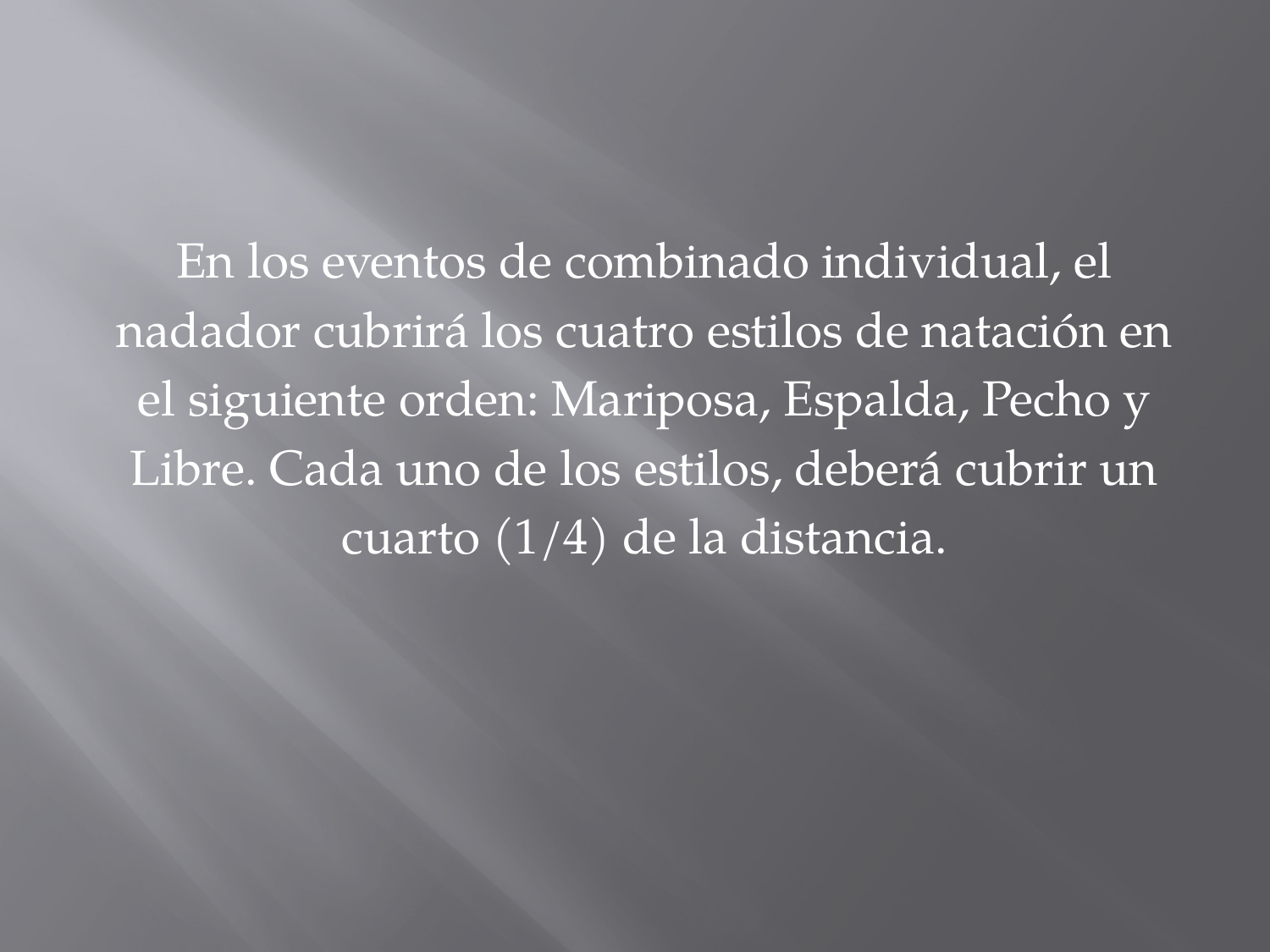

#
En los eventos de combinado individual, el
nadador cubrirá los cuatro estilos de natación en
el siguiente orden: Mariposa, Espalda, Pecho y
Libre. Cada uno de los estilos, deberá cubrir un
cuarto (1/4) de la distancia.